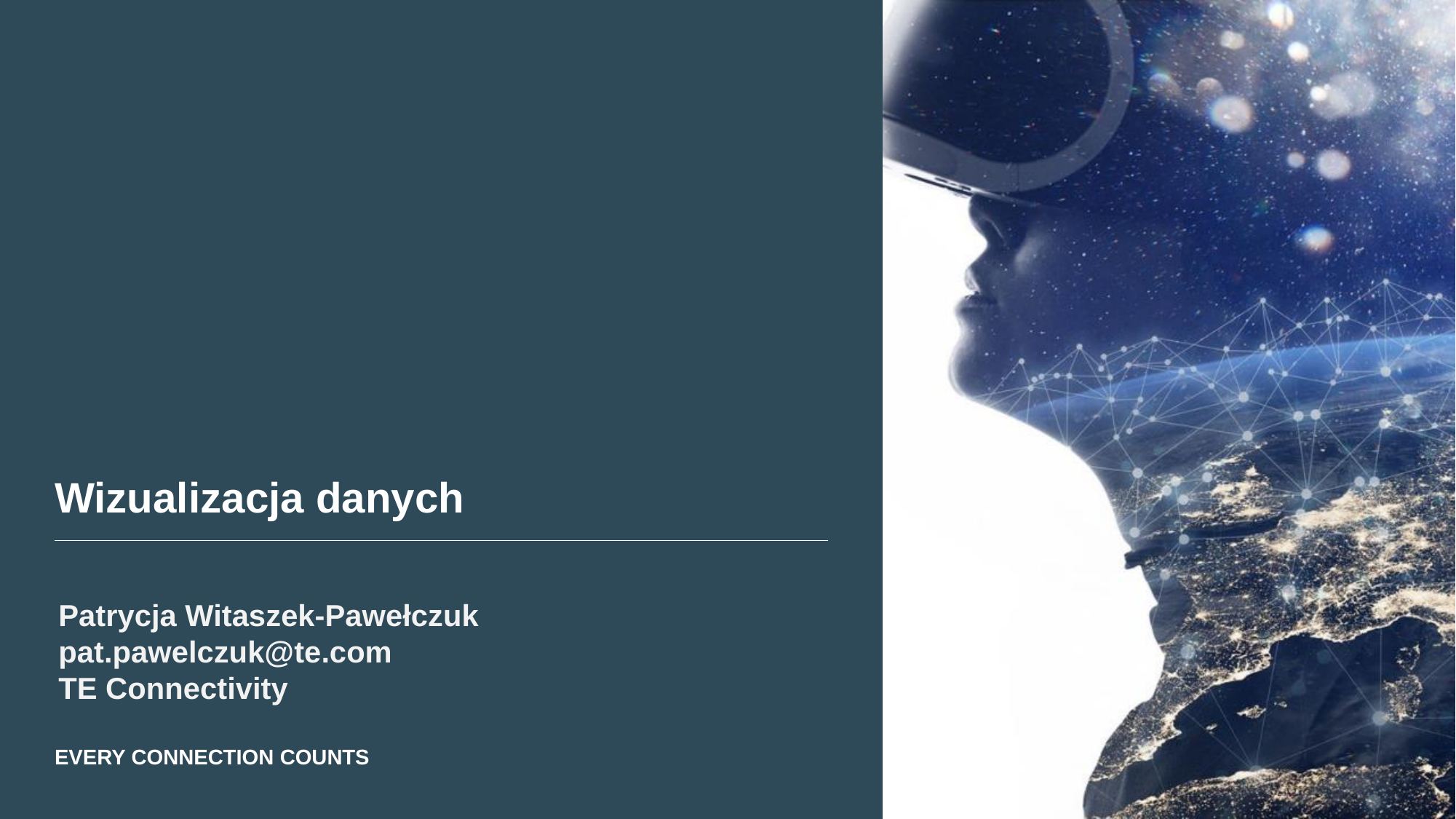

# Wizualizacja danych

Patrycja Witaszek-Pawełczuk
pat.pawelczuk@te.com
TE Connectivity